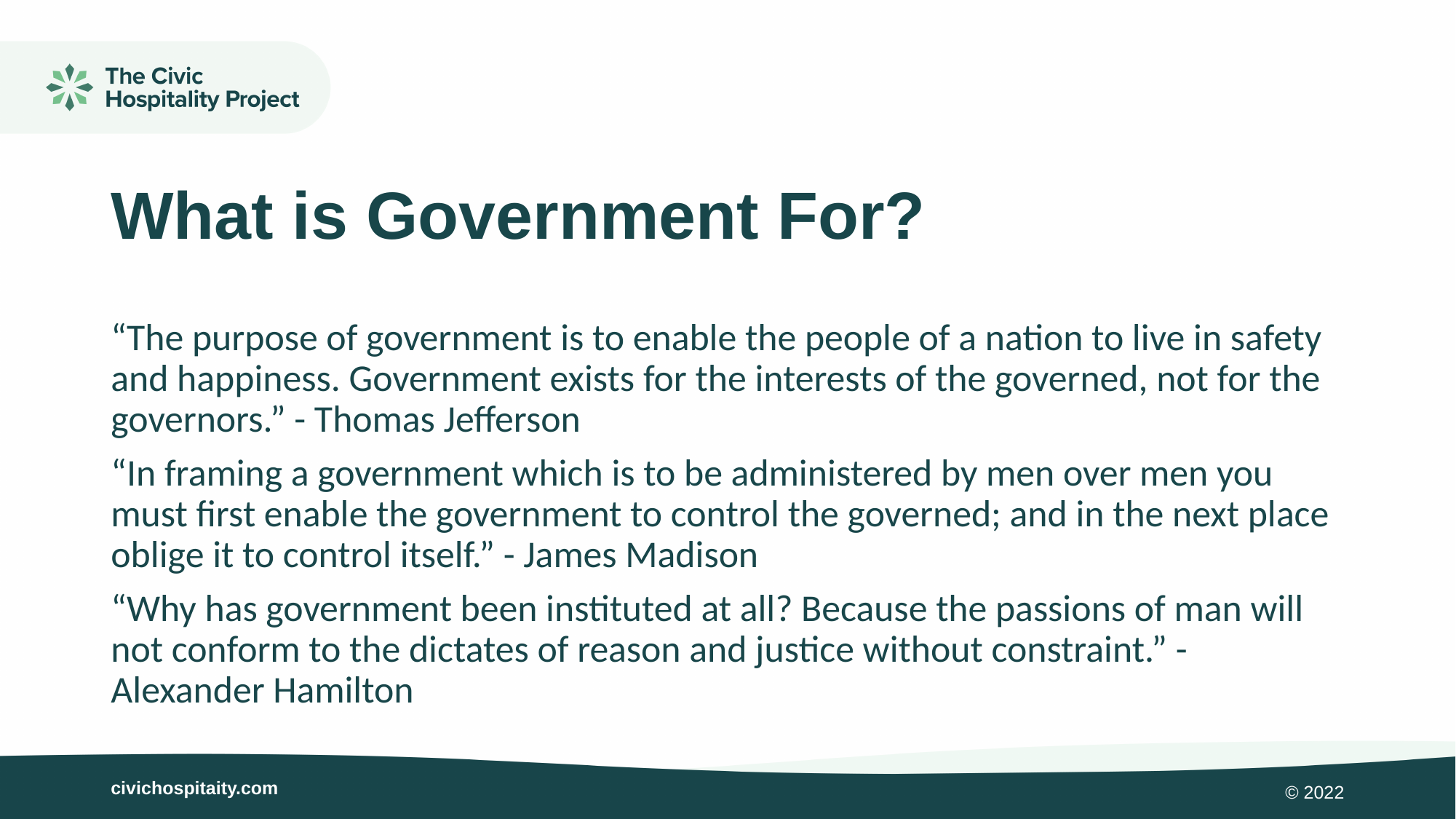

# What is Government For?
“The purpose of government is to enable the people of a nation to live in safety and happiness. Government exists for the interests of the governed, not for the governors.” - Thomas Jefferson
“In framing a government which is to be administered by men over men you must first enable the government to control the governed; and in the next place oblige it to control itself.” - James Madison
“Why has government been instituted at all? Because the passions of man will not conform to the dictates of reason and justice without constraint.” - Alexander Hamilton